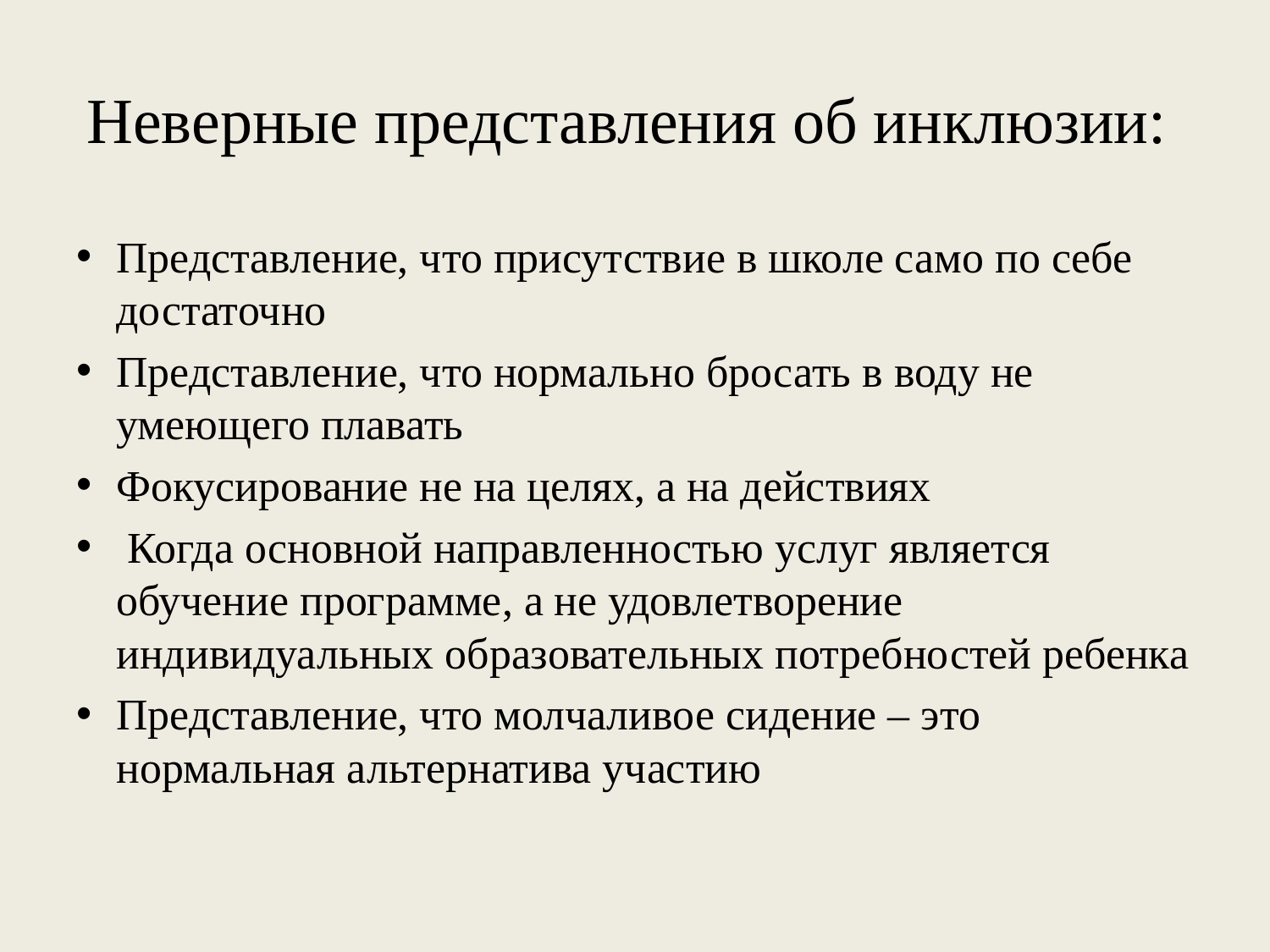

# Неверные представления об инклюзии:
Представление, что присутствие в школе само по себе достаточно
Представление, что нормально бросать в воду не умеющего плавать
Фокусирование не на целях, а на действиях
 Когда основной направленностью услуг является обучение программе, а не удовлетворение индивидуальных образовательных потребностей ребенка
Представление, что молчаливое сидение – это нормальная альтернатива участию